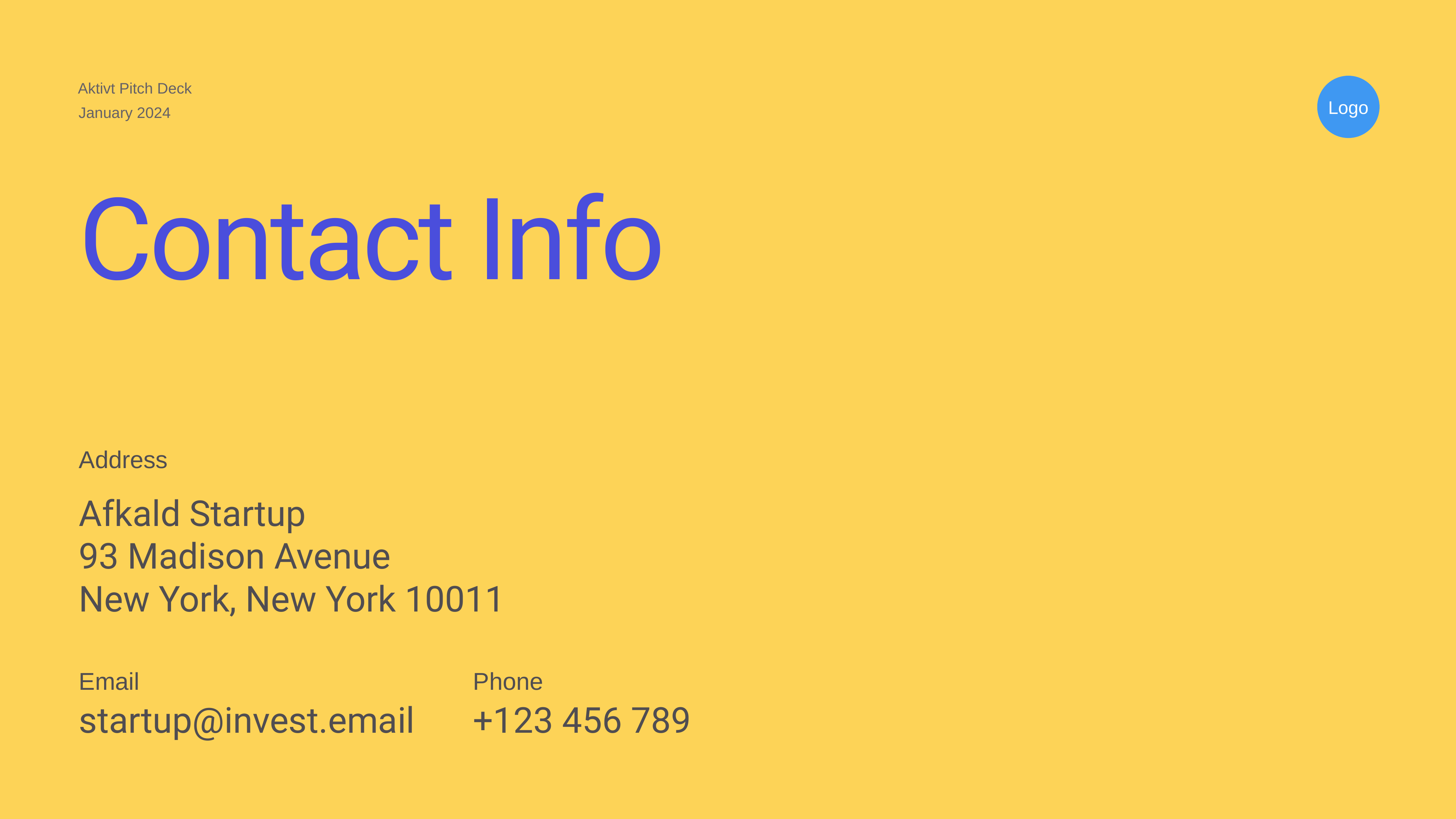

Aktivt Pitch Deck

Logo
January 2024
Contact Info
Address
Afkald Startup
93 Madison Avenue
New York, New York 10011

Email
Phone
startup@invest.email
+123 456 789